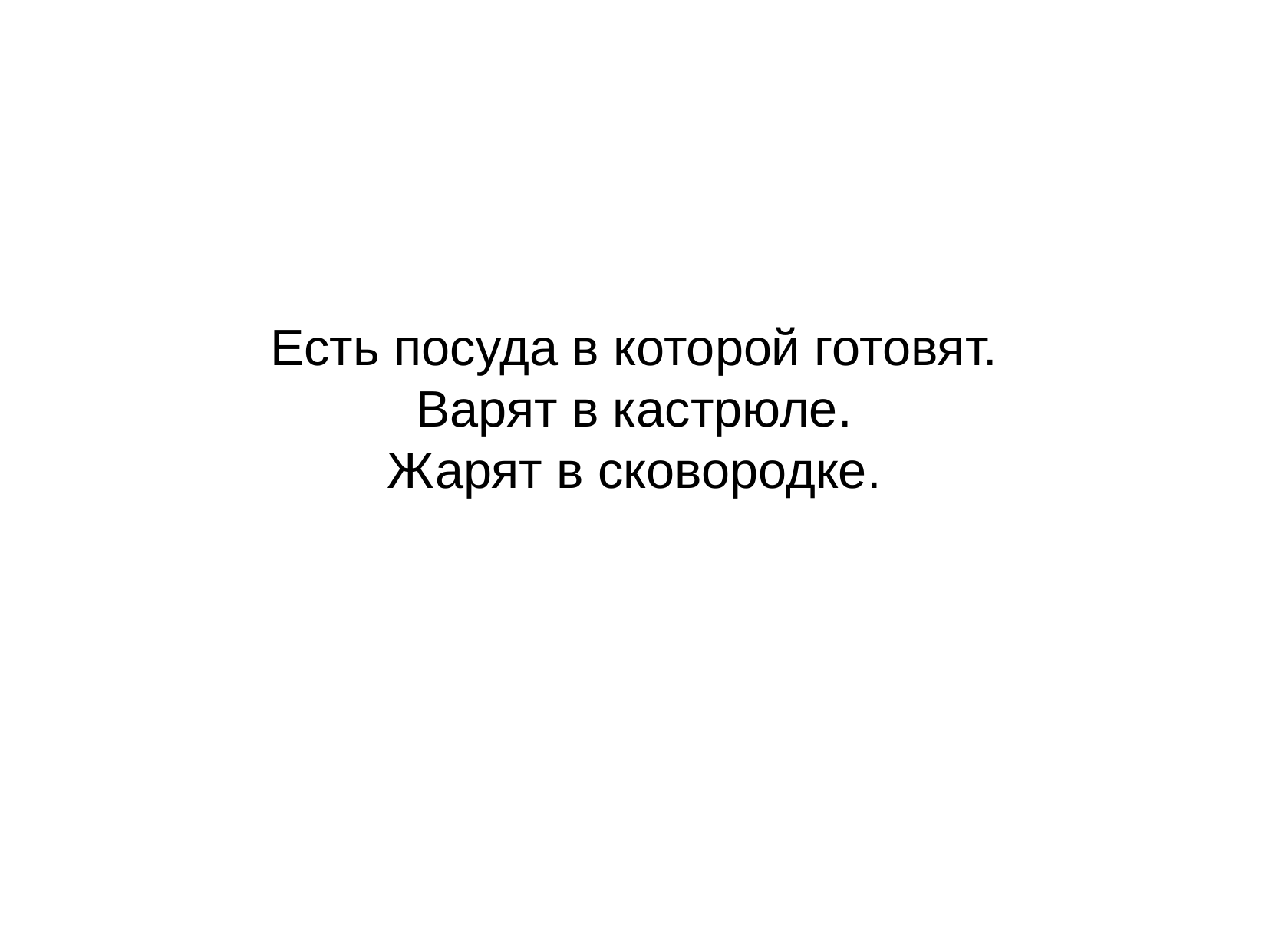

Есть посуда в которой готовят.
Варят в кастрюле.
Жарят в сковородке.